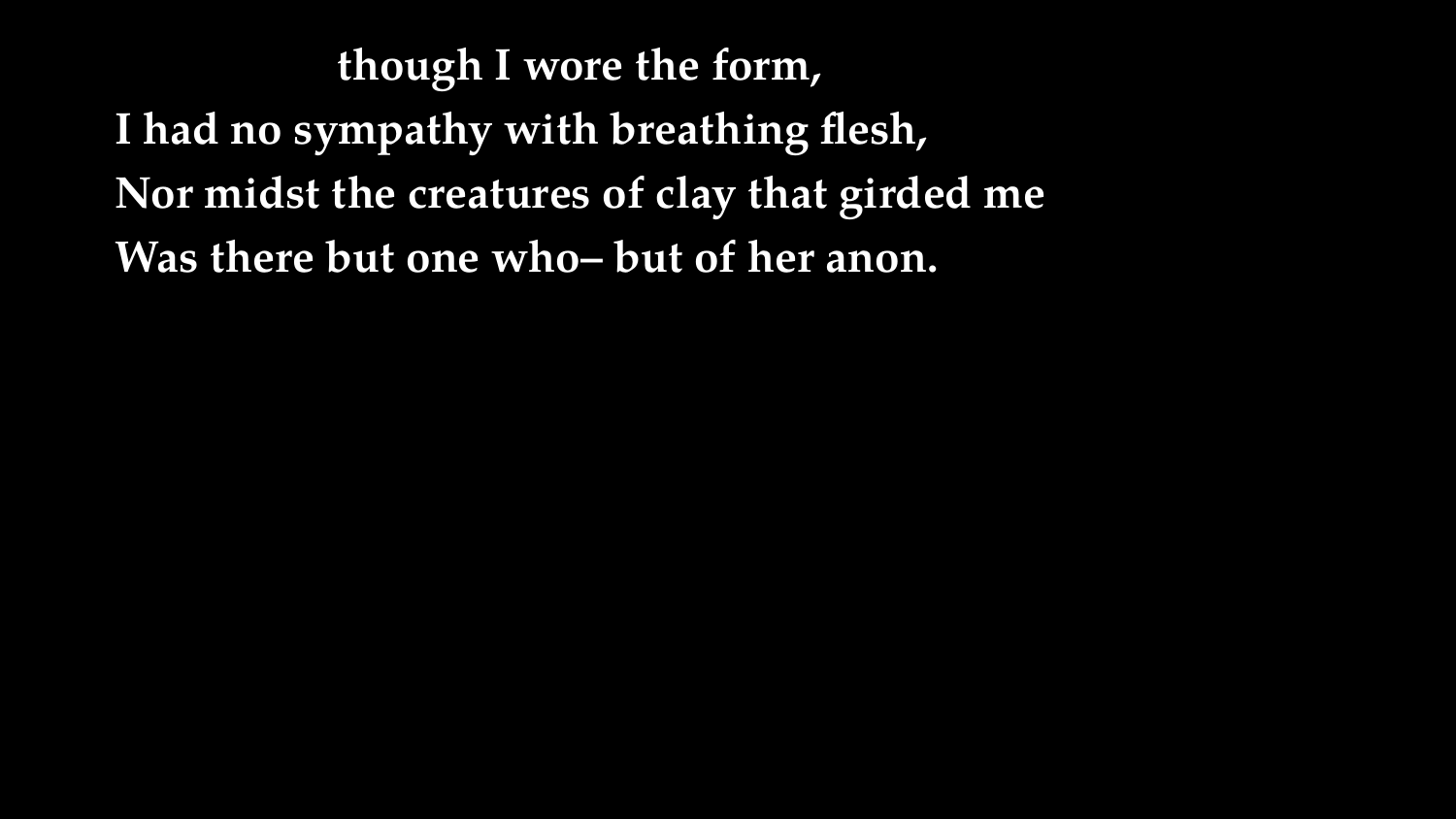

# though I wore the form, I had no sympathy with breathing flesh, Nor midst the creatures of clay that girded me Was there but one who– but of her anon.